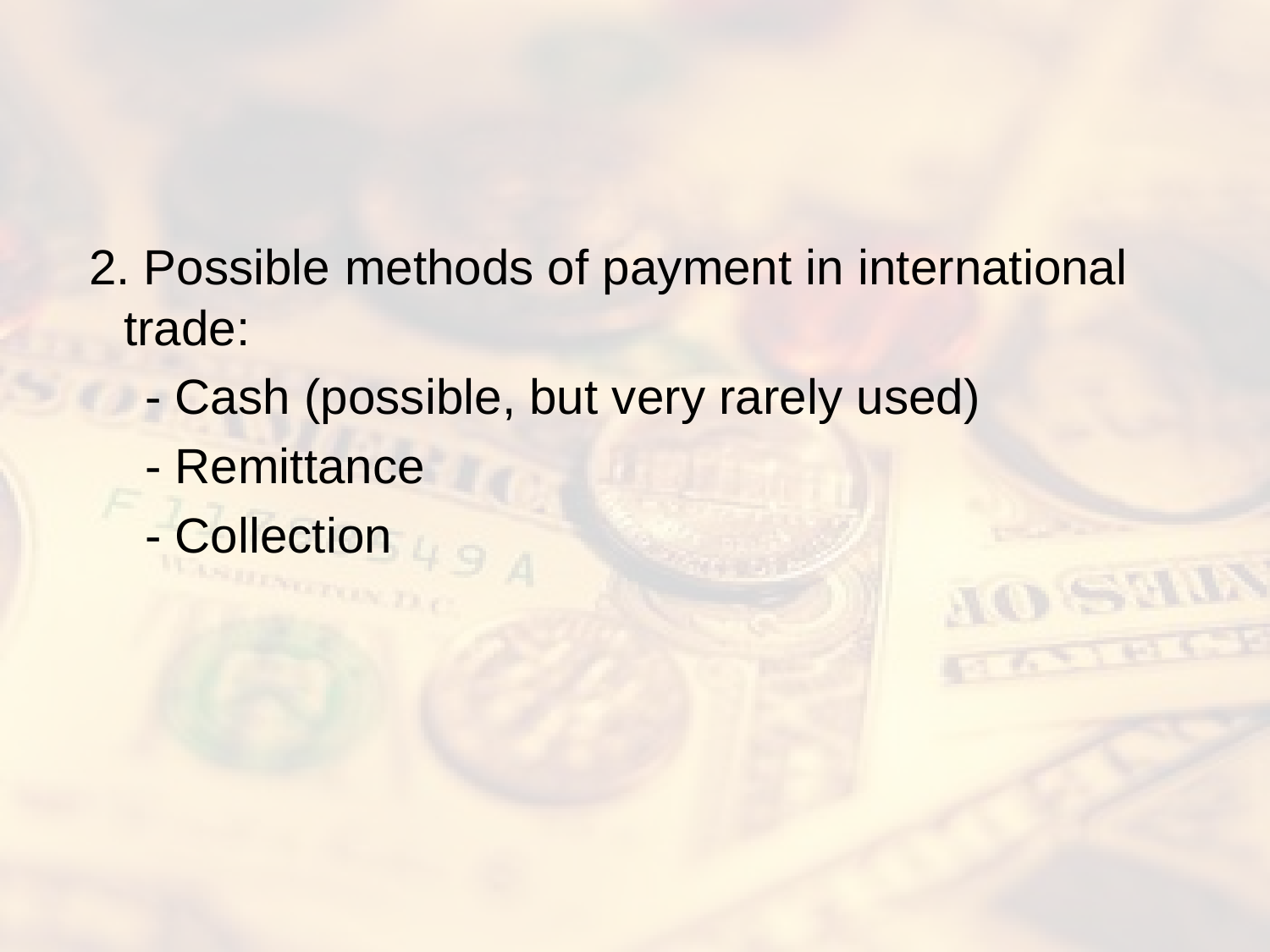

#
 2. Possible methods of payment in international trade:
     - Cash (possible, but very rarely used)
     - Remittance
     - Collection